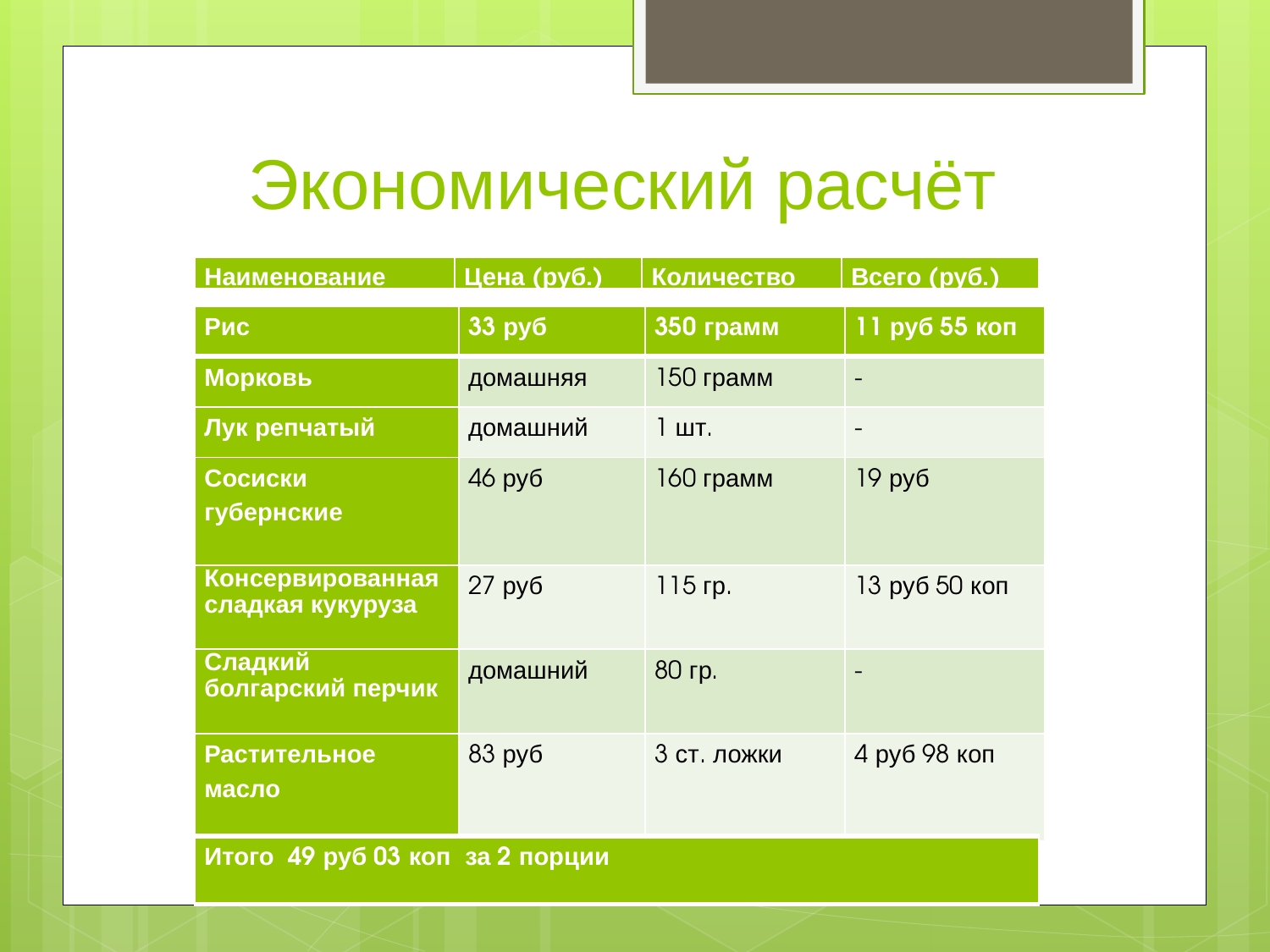

# Экономический расчёт
| Наименование | Цена (руб.) | Количество | Всего (руб.) |
| --- | --- | --- | --- |
| Рис | 33 руб | 350 грамм | 11 руб 55 коп |
| --- | --- | --- | --- |
| Морковь | домашняя | 150 грамм | - |
| Лук репчатый | домашний | 1 шт. | - |
| Сосиски губернские | 46 руб | 160 грамм | 19 руб |
| Консервированная сладкая кукуруза | 27 руб | 115 гр. | 13 руб 50 коп |
| Сладкий болгарский перчик | домашний | 80 гр. | - |
| Растительное масло | 83 руб | 3 ст. ложки | 4 руб 98 коп |
| Итого 49 руб 03 коп за 2 порции |
| --- |